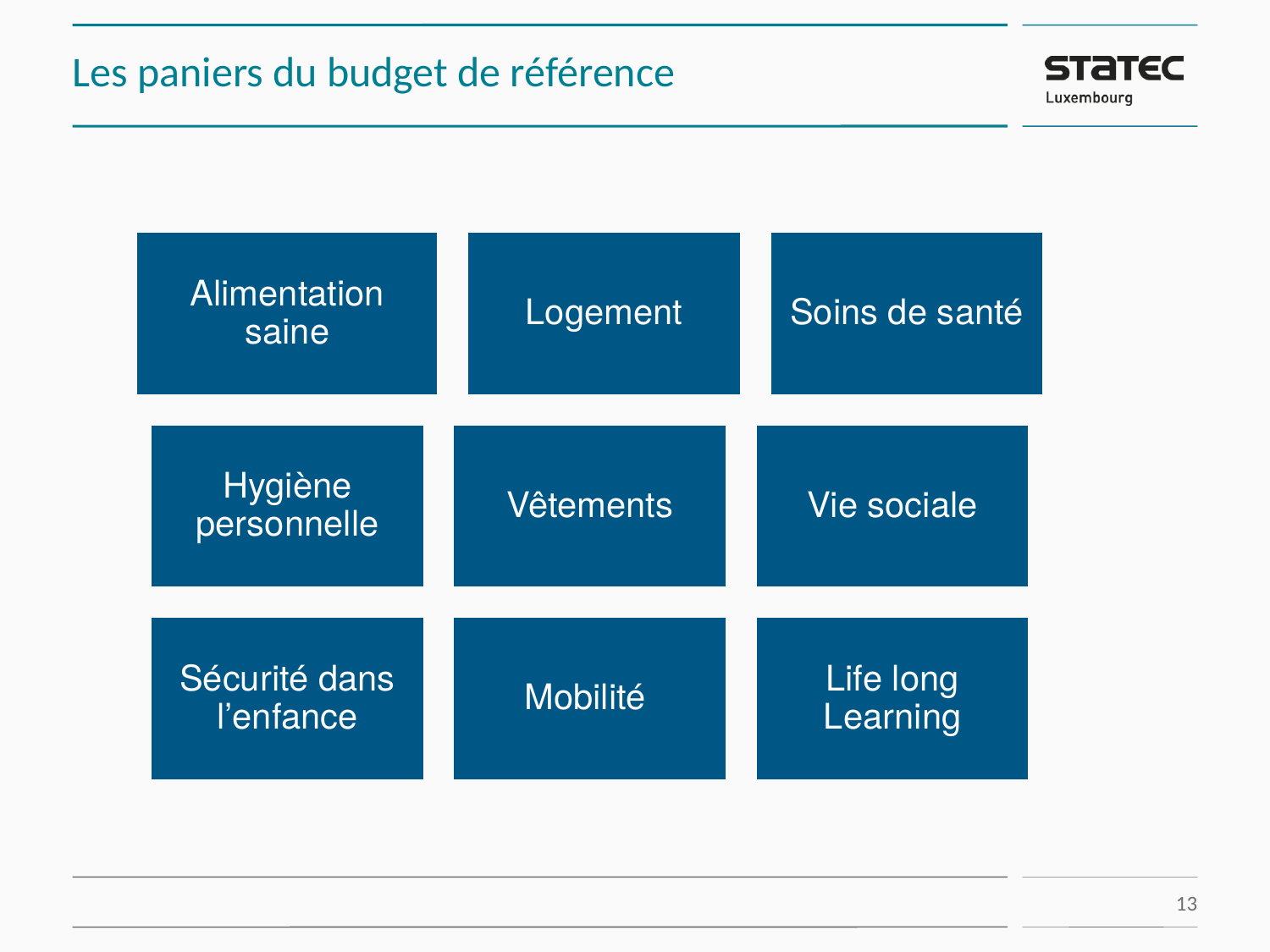

# Les paniers du budget de référence
Alimentation saine
Logement
Soins de santé
Hygiène personnelle
Vêtements
Vie sociale
Sécurité dans l’enfance
Mobilité
Life long Learning
13